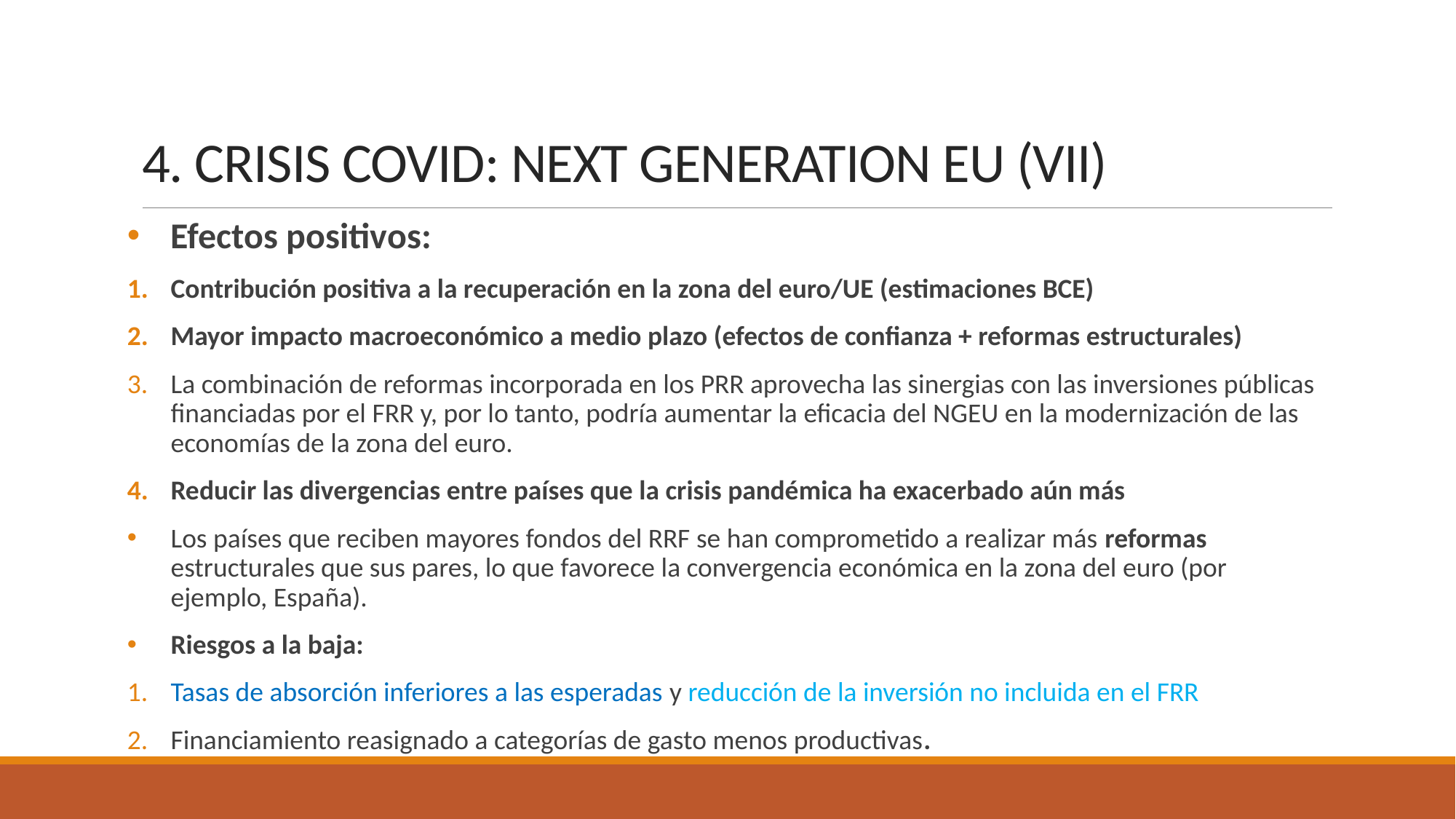

4. CRISIS COVID: NEXT GENERATION EU (VII)
Efectos positivos:
Contribución positiva a la recuperación en la zona del euro/UE (estimaciones BCE)
Mayor impacto macroeconómico a medio plazo (efectos de confianza + reformas estructurales)
La combinación de reformas incorporada en los PRR aprovecha las sinergias con las inversiones públicas financiadas por el FRR y, por lo tanto, podría aumentar la eficacia del NGEU en la modernización de las economías de la zona del euro.
Reducir las divergencias entre países que la crisis pandémica ha exacerbado aún más
Los países que reciben mayores fondos del RRF se han comprometido a realizar más reformas estructurales que sus pares, lo que favorece la convergencia económica en la zona del euro (por ejemplo, España).
Riesgos a la baja:
Tasas de absorción inferiores a las esperadas y reducción de la inversión no incluida en el FRR
Financiamiento reasignado a categorías de gasto menos productivas.